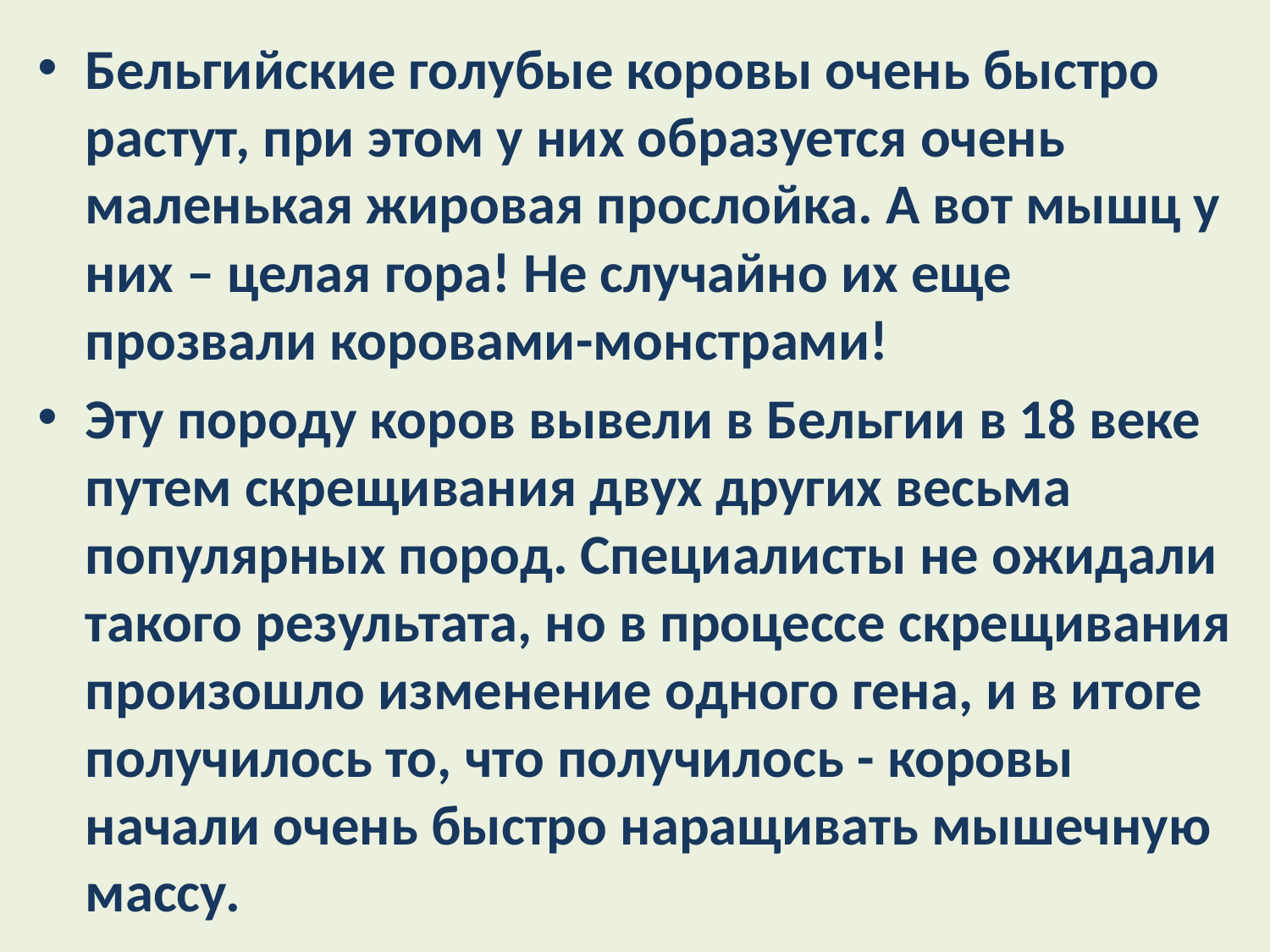

Бельгийские голубые коровы очень быстро растут, при этом у них образуется очень маленькая жировая прослойка. А вот мышц у них – целая гора! Не случайно их еще прозвали коровами-монстрами!
Эту породу коров вывели в Бельгии в 18 веке путем скрещивания двух других весьма популярных пород. Специалисты не ожидали такого результата, но в процессе скрещивания произошло изменение одного гена, и в итоге получилось то, что получилось - коровы начали очень быстро наращивать мышечную массу.